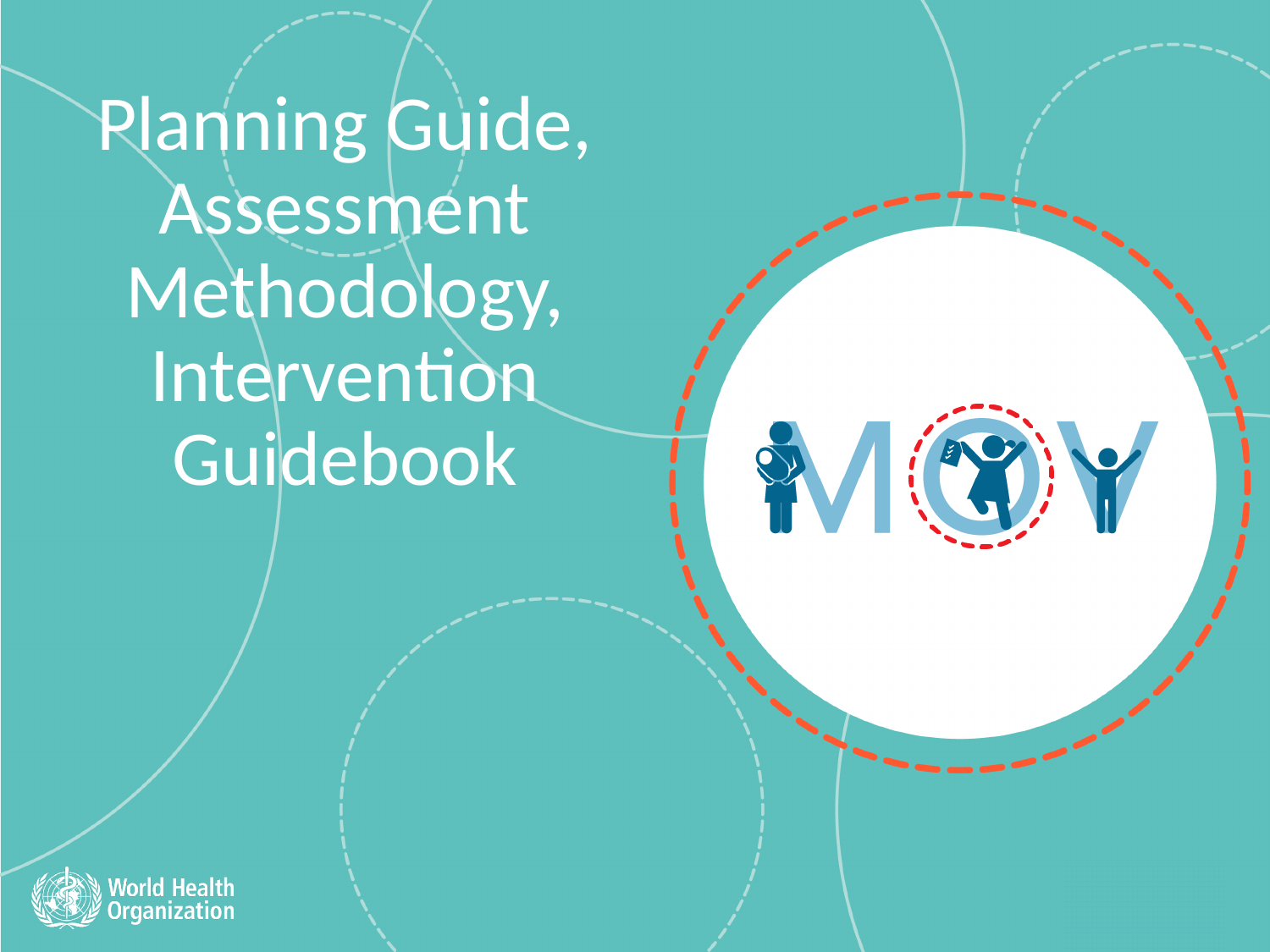

# Planning Guide, Assessment Methodology, Intervention Guidebook